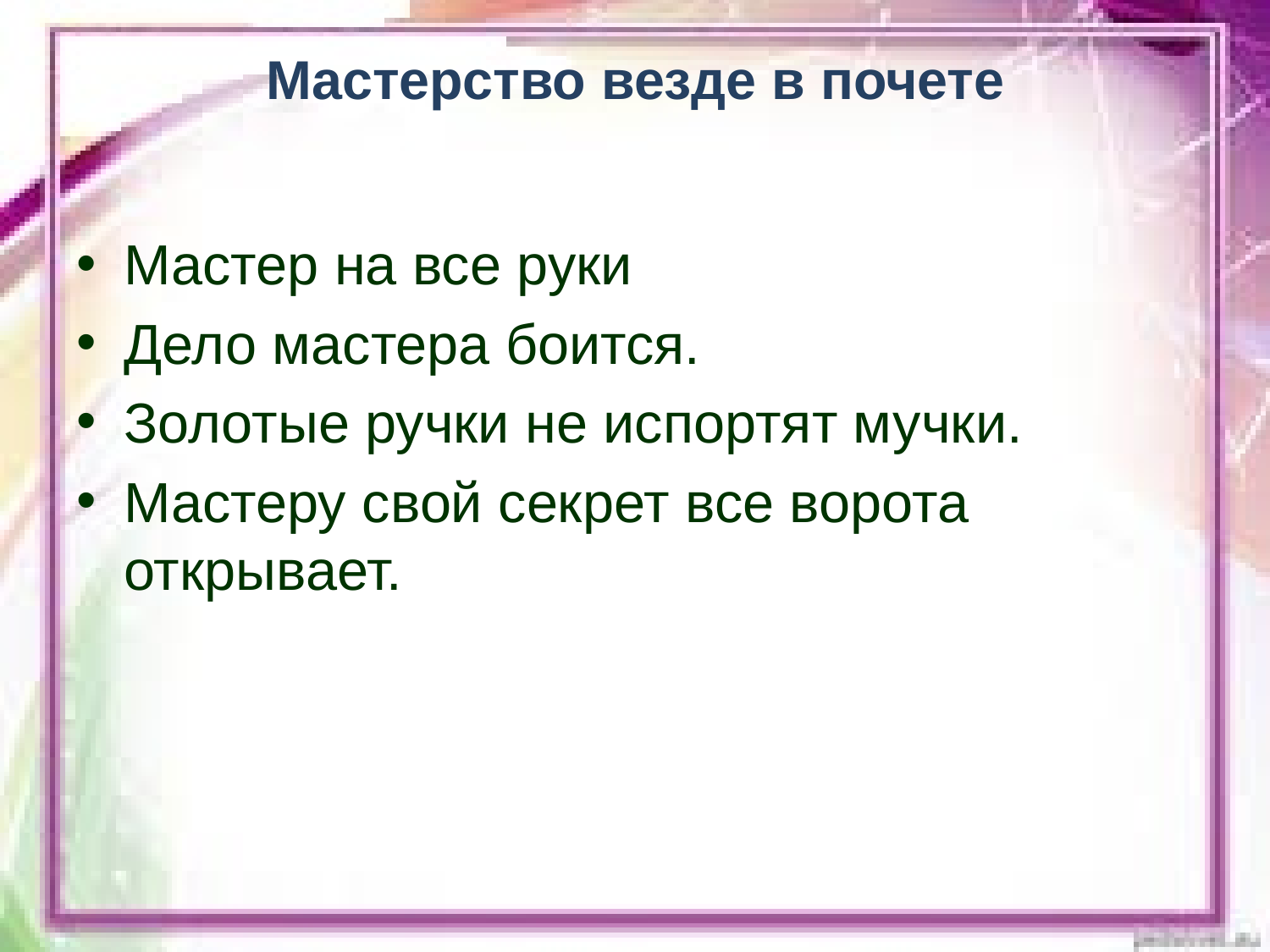

# Мастерство везде в почете
Мастер на все руки
Дело мастера боится.
Золотые ручки не испортят мучки.
Мастеру свой секрет все ворота открывает.